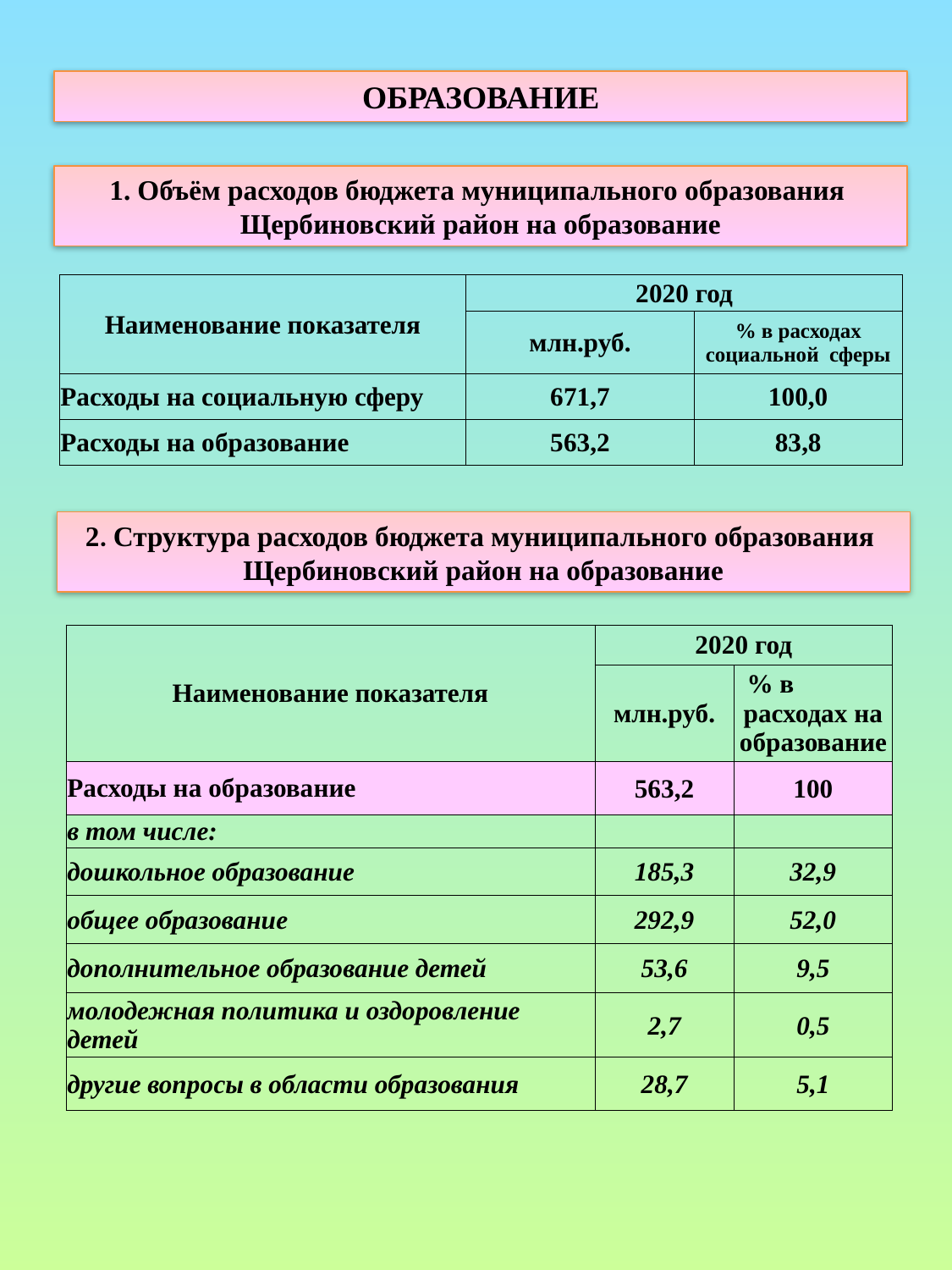

ОБРАЗОВАНИЕ
1. Объём расходов бюджета муниципального образования
Щербиновский район на образование
| Наименование показателя | 2020 год |  |
| --- | --- | --- |
|  | млн.руб. | % в расходах социальной сферы |
| Расходы на социальную сферу | 671,7 | 100,0 |
| Расходы на образование | 563,2 | 83,8 |
2. Структура расходов бюджета муниципального образования
Щербиновский район на образование
| Наименование показателя | 2020 год |  |
| --- | --- | --- |
|  | млн.руб. | % в расходах на образование |
| Расходы на образование | 563,2 | 100 |
| в том числе: |  |  |
| дошкольное образование | 185,3 | 32,9 |
| общее образование | 292,9 | 52,0 |
| дополнительное образование детей | 53,6 | 9,5 |
| молодежная политика и оздоровление детей | 2,7 | 0,5 |
| другие вопросы в области образования | 28,7 | 5,1 |